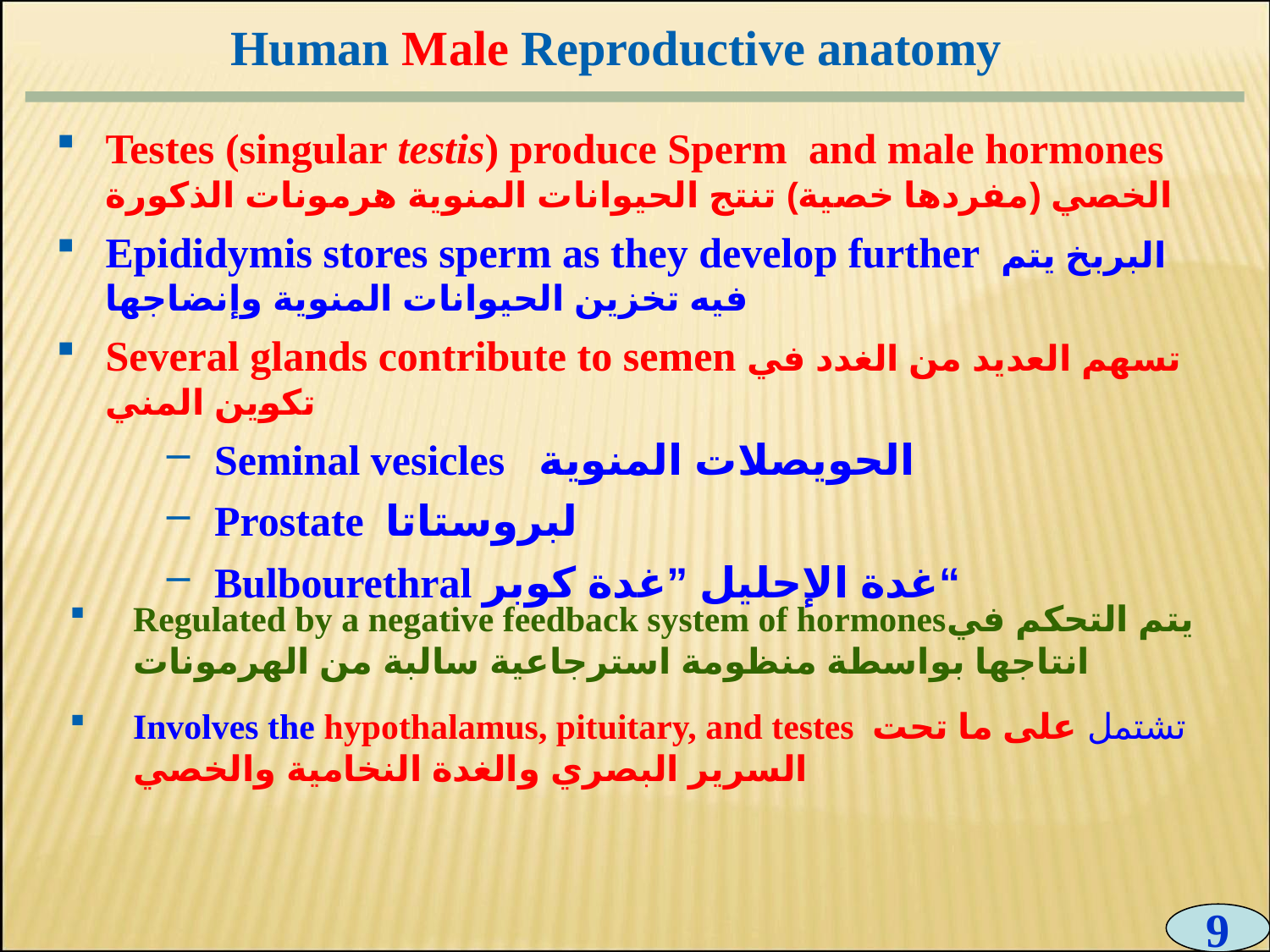

# Human Male Reproductive anatomy
0

Testes (singular testis) produce Sperm  and male hormones  الخصي (مفردها خصية) تنتج الحيوانات المنوية هرمونات الذكورة
Epididymis stores sperm as they develop further  البربخ يتم فيه تخزين الحيوانات المنوية وإنضاجها
Several glands contribute to semen تسهم العديد من الغدد في تكوين المني
Seminal vesicles   الحويصلات المنوية
Prostate  لبروستاتا
Bulbourethral غدة الإحليل ”غدة كوبر“
Regulated by a negative feedback system of hormonesيتم التحكم في انتاجها بواسطة منظومة استرجاعية سالبة من الهرمونات
Involves the hypothalamus, pituitary, and testes  تشتمل على ما تحت السرير البصري والغدة النخامية والخصي

9